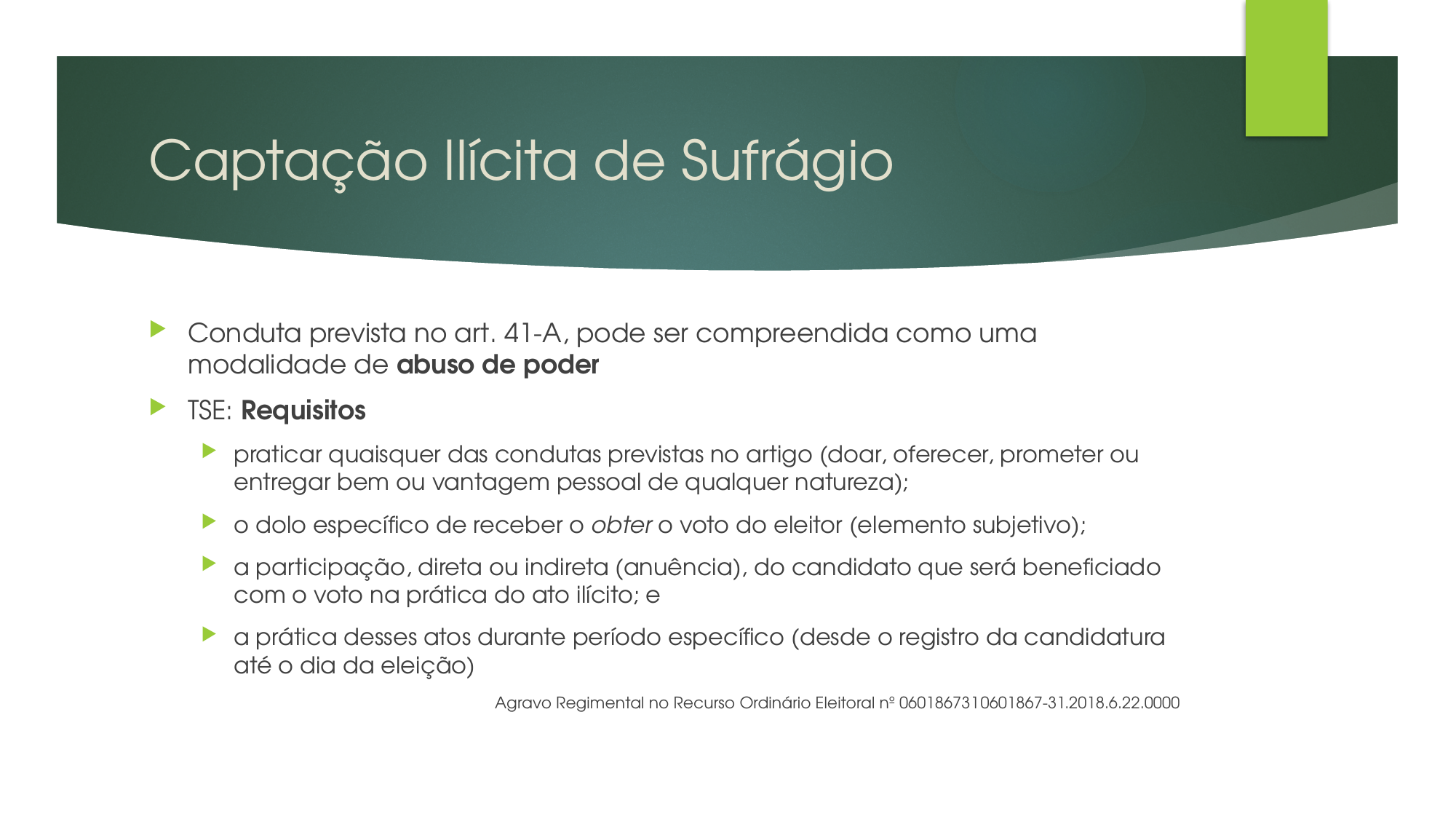

# Captação Ilícita de Sufrágio
Conduta prevista no art. 41-A, pode ser compreendida como uma modalidade de abuso de poder
TSE: Requisitos
praticar quaisquer das condutas previstas no artigo (doar, oferecer, prometer ou entregar bem ou vantagem pessoal de qualquer natureza);
o dolo específico de receber o obter o voto do eleitor (elemento subjetivo);
a participação, direta ou indireta (anuência), do candidato que será beneficiado com o voto na prática do ato ilícito; e
a prática desses atos durante período específico (desde o registro da candidatura até o dia da eleição)
Agravo Regimental no Recurso Ordinário Eleitoral nº 0601867310601867-31.2018.6.22.0000